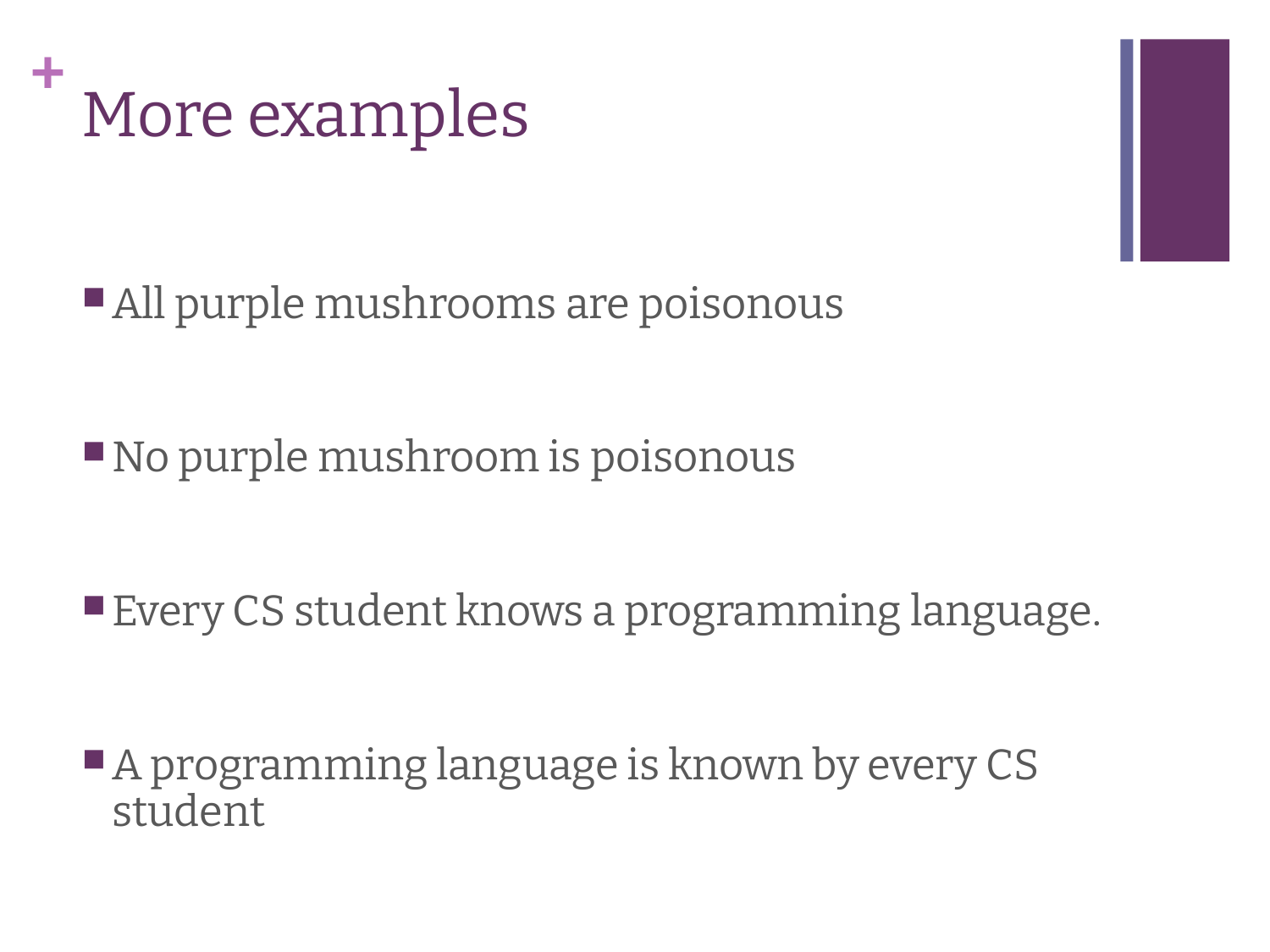

# More examples
All purple mushrooms are poisonous

No purple mushroom is poisonous

Every CS student knows a programming language.

A programming language is known by every CS student